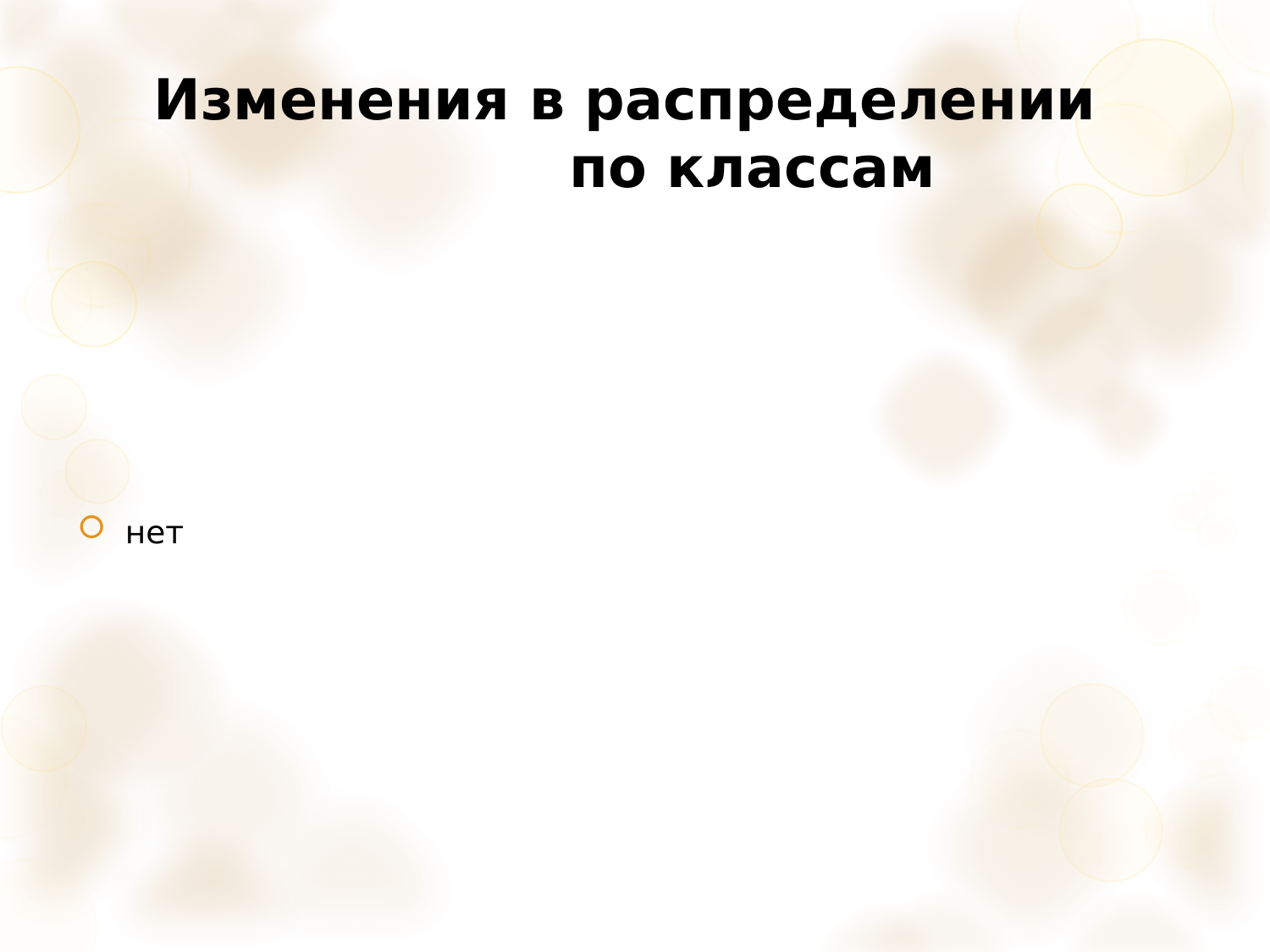

# Изменения в распределении              по классам
нет